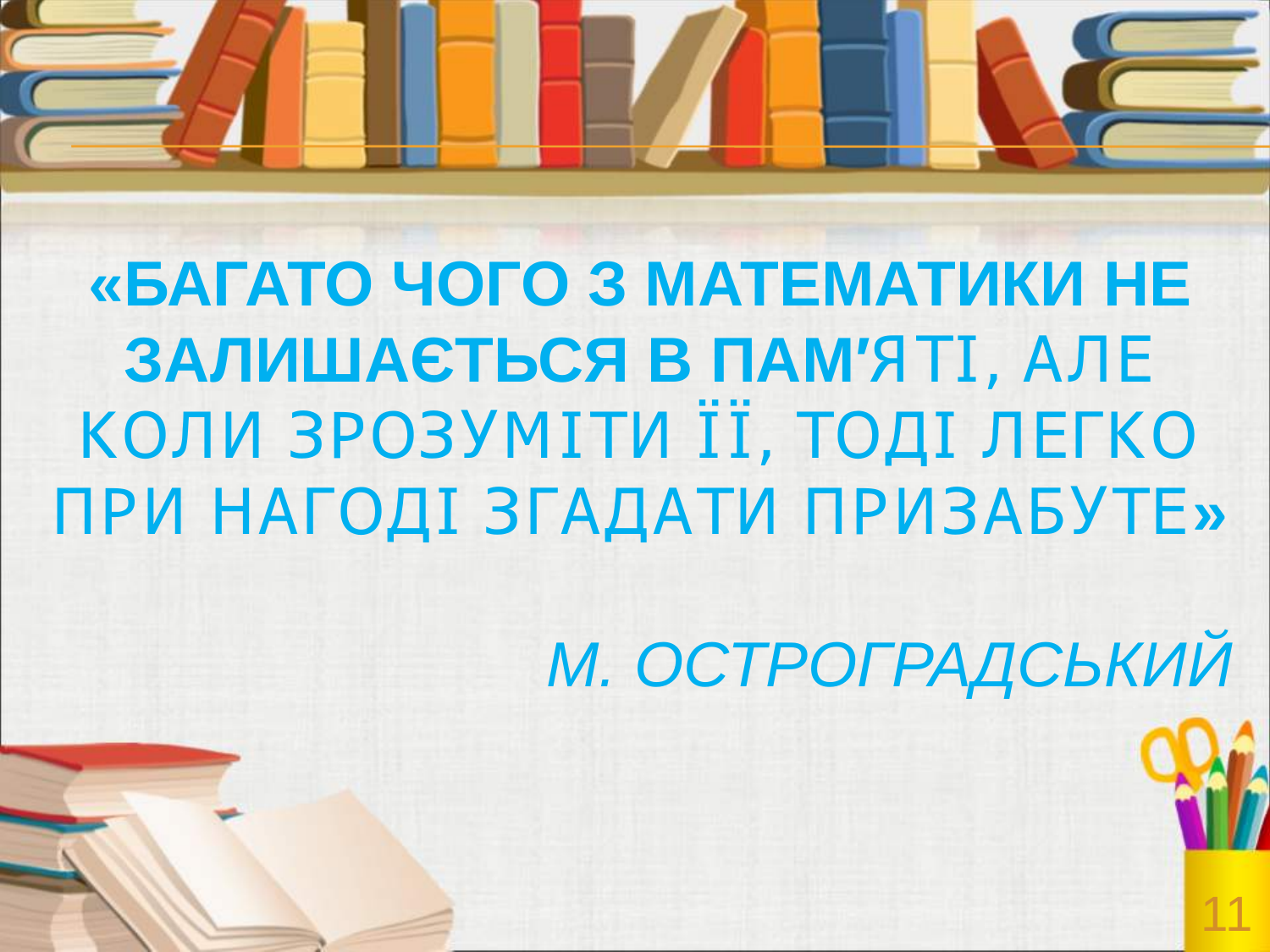

«БАГАТО ЧОГО З МАТЕМАТИКИ НЕ ЗАЛИШАЄТЬСЯ В ПАМ′ЯТІ, АЛЕ КОЛИ ЗРОЗУМІТИ ЇЇ, ТОДІ ЛЕГКО ПРИ НАГОДІ ЗГАДАТИ ПРИЗАБУТЕ»

М. ОСТРОГРАДСЬКИЙ
11